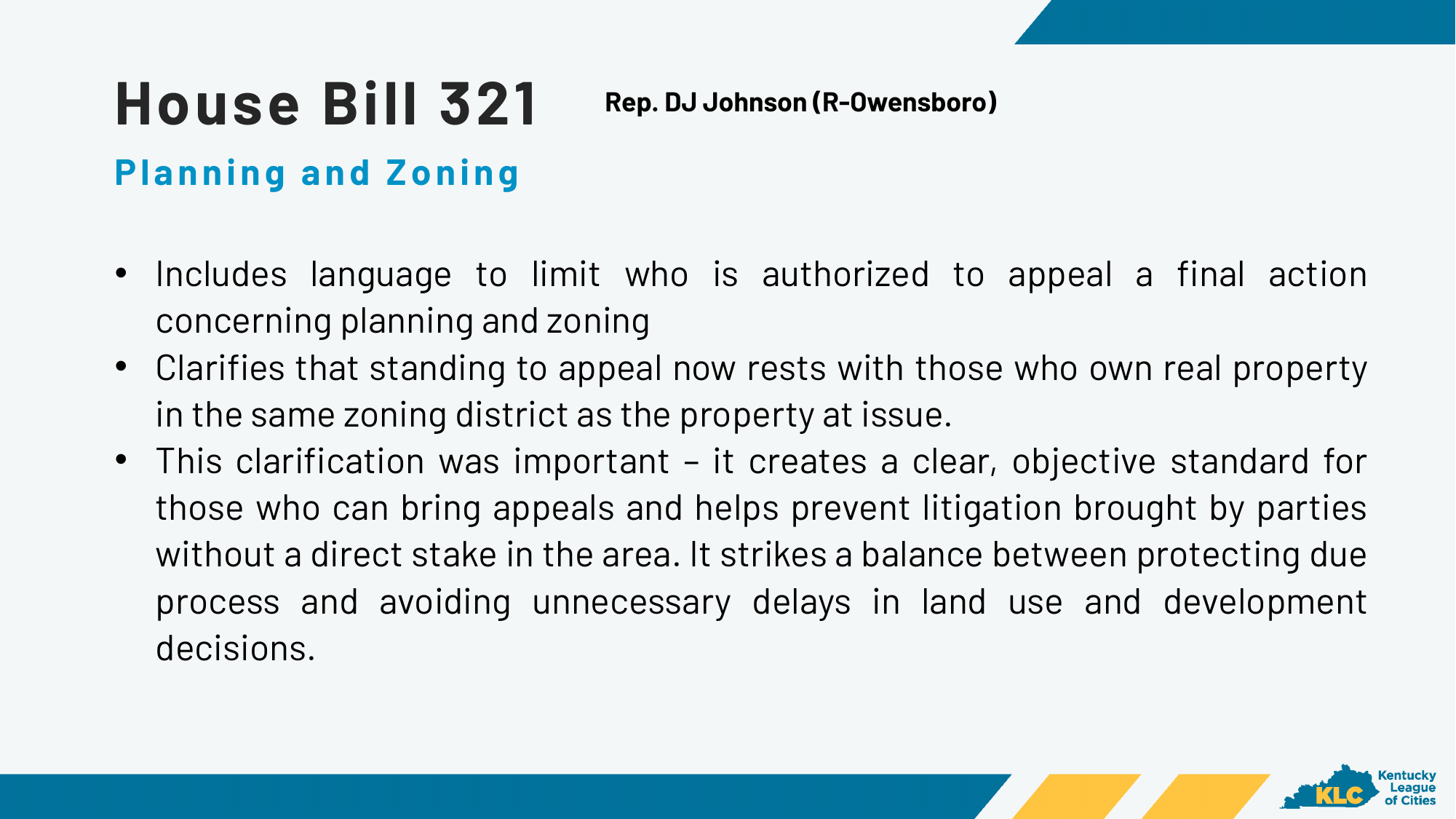

House Bill 321
Rep. DJ Johnson (R-Owensboro)
Planning and Zoning
Includes language to limit who is authorized to appeal a final action concerning planning and zoning
Clarifies that standing to appeal now rests with those who own real property in the same zoning district as the property at issue.
This clarification was important – it creates a clear, objective standard for those who can bring appeals and helps prevent litigation brought by parties without a direct stake in the area. It strikes a balance between protecting due process and avoiding unnecessary delays in land use and development decisions.